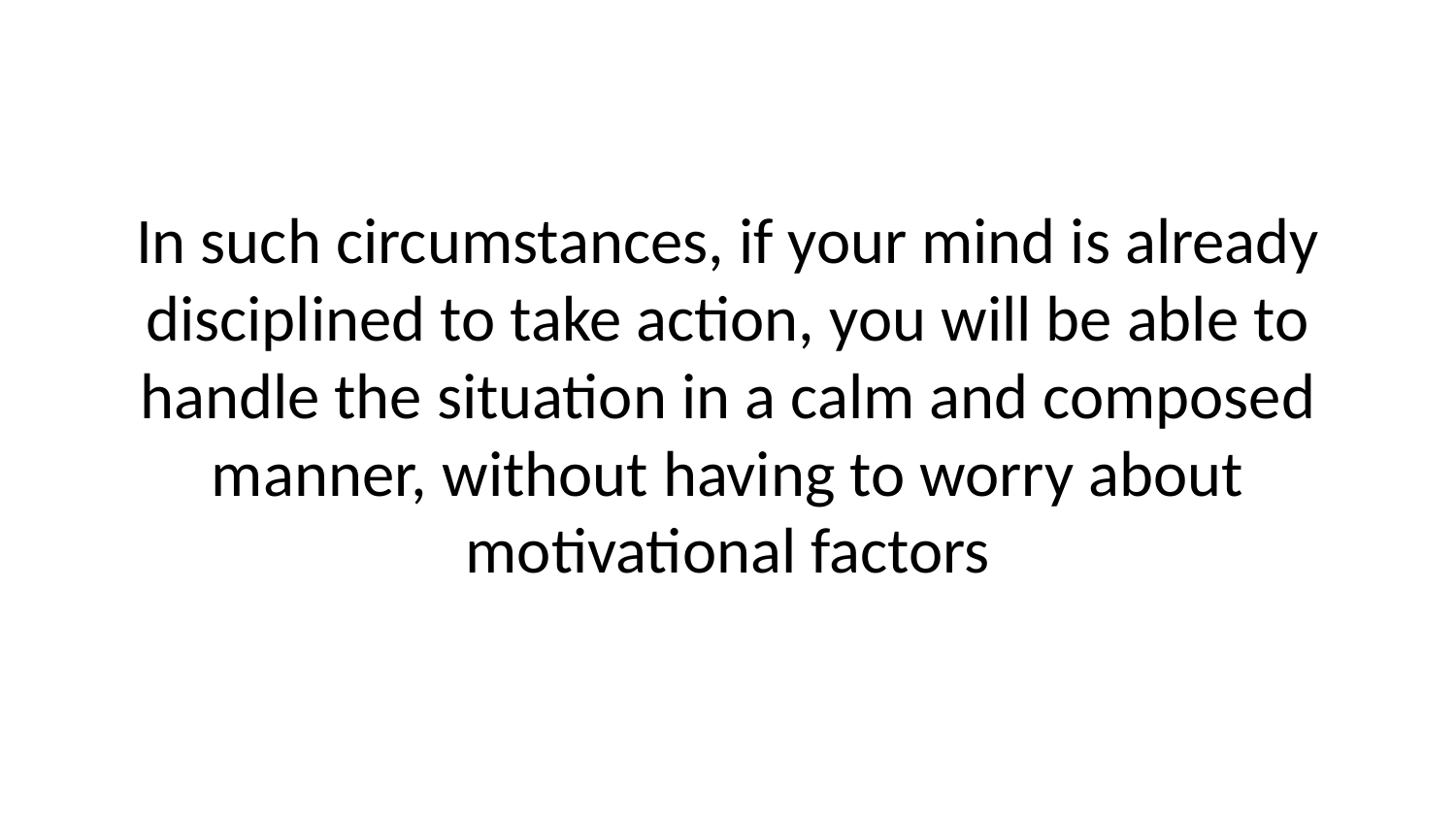

In such circumstances, if your mind is already disciplined to take action, you will be able to handle the situation in a calm and composed manner, without having to worry about motivational factors